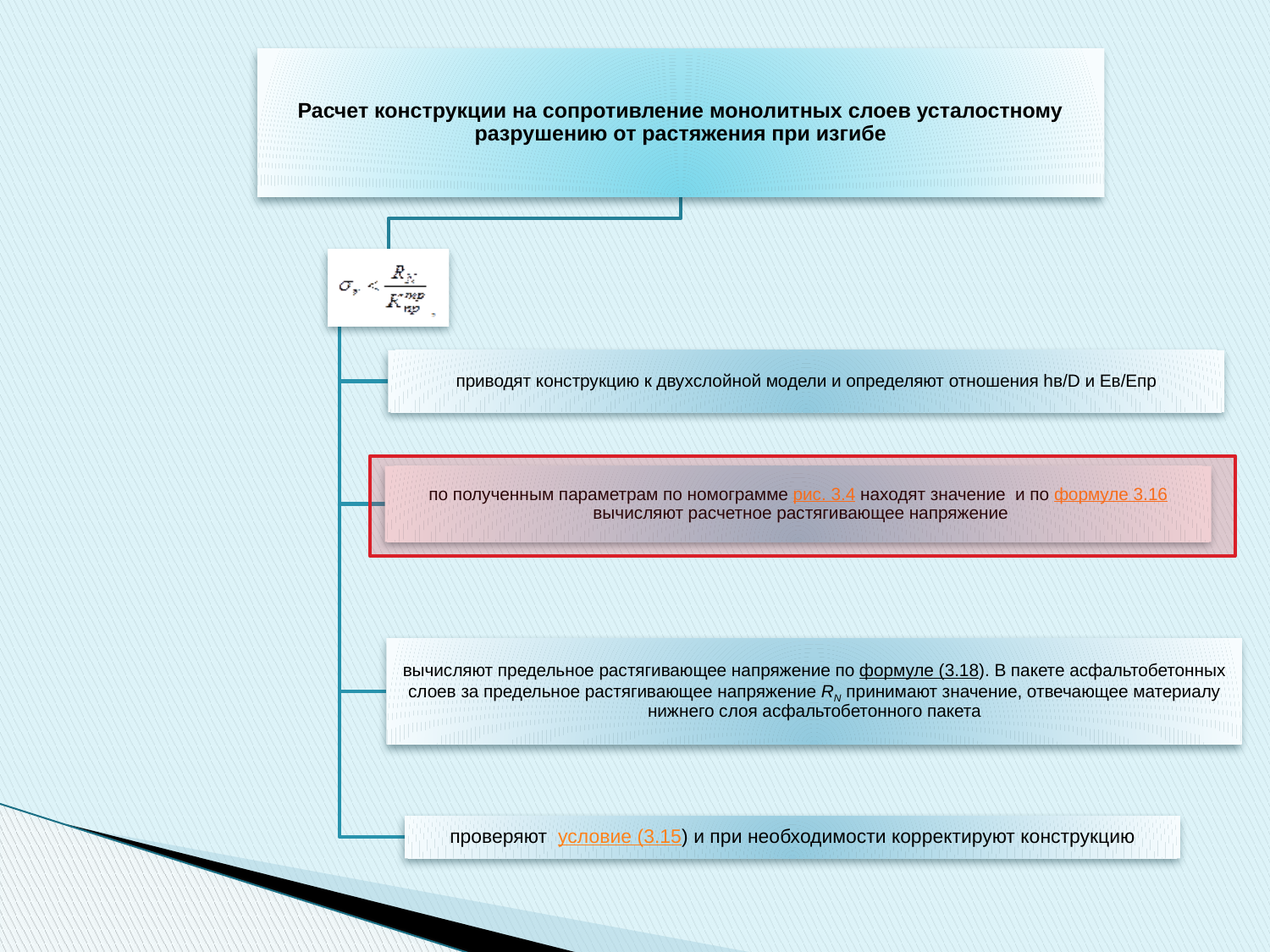

Расчет конструкции на сопротивление монолитных слоев усталостному разрушению от растяжения при изгибе

приводят конструкцию к двухслойной модели и определяют отношения hв/D и Eв/Eпр
по полученным параметрам по номограмме рис. 3.4 находят значение  и по формуле 3.16 вычисляют расчетное растягивающее напряжение
вычисляют предельное растягивающее напряжение по формуле (3.18). В пакете асфальтобетонных слоев за предельное растягивающее напряжение RN принимают значение, отвечающее материалу нижнего слоя асфальтобетонного пакета
проверяют  условие (3.15) и при необходимости корректируют конструкцию